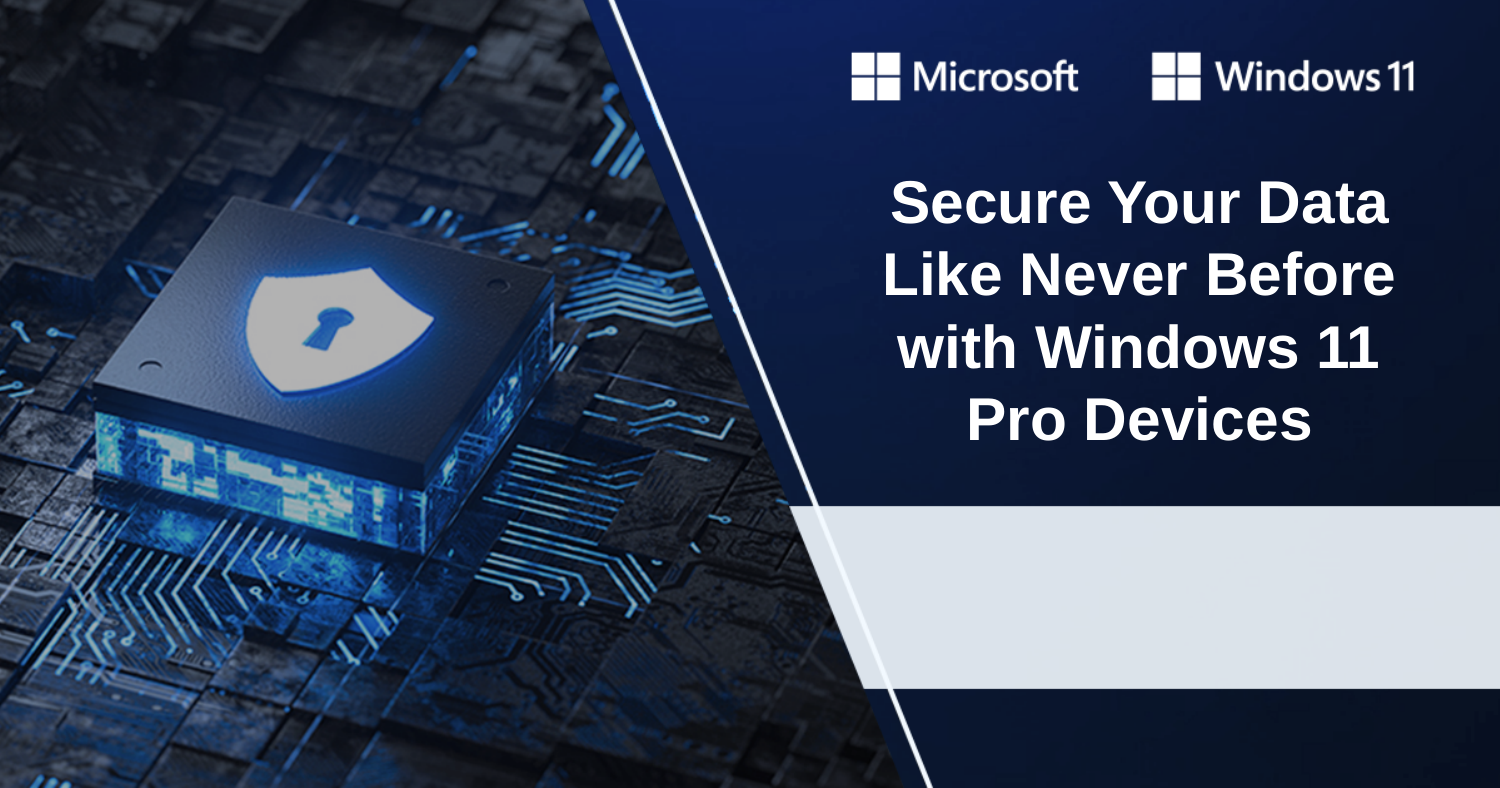

Secure Your Data Like Never Before with Windows 11 Pro Devices